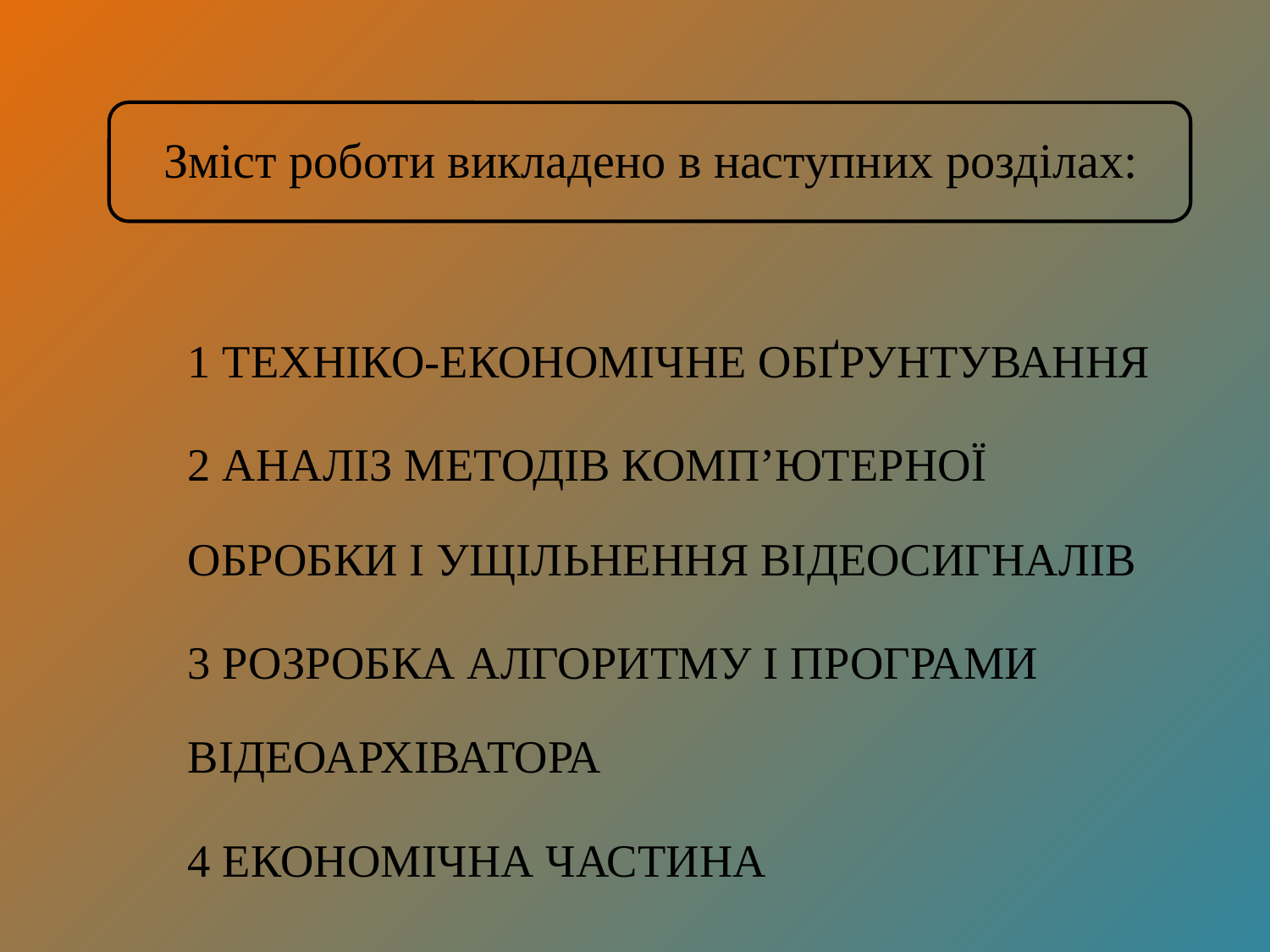

# Зміст роботи викладено в наступних розділах:
1 Техніко-економічне обґрунтування
2 АНАЛІЗ МЕТОДІВ КОМП’ЮТЕРНОЇ ОБРОБКИ І УЩІЛЬНЕННЯ ВІДЕОСИГНАЛІВ
3 РОЗРОБКА АЛГОРИТМУ І ПРОГРАМИ ВІДЕОАРХІВАТОРА
4 ЕКОНОМІЧНА ЧАСТИНА